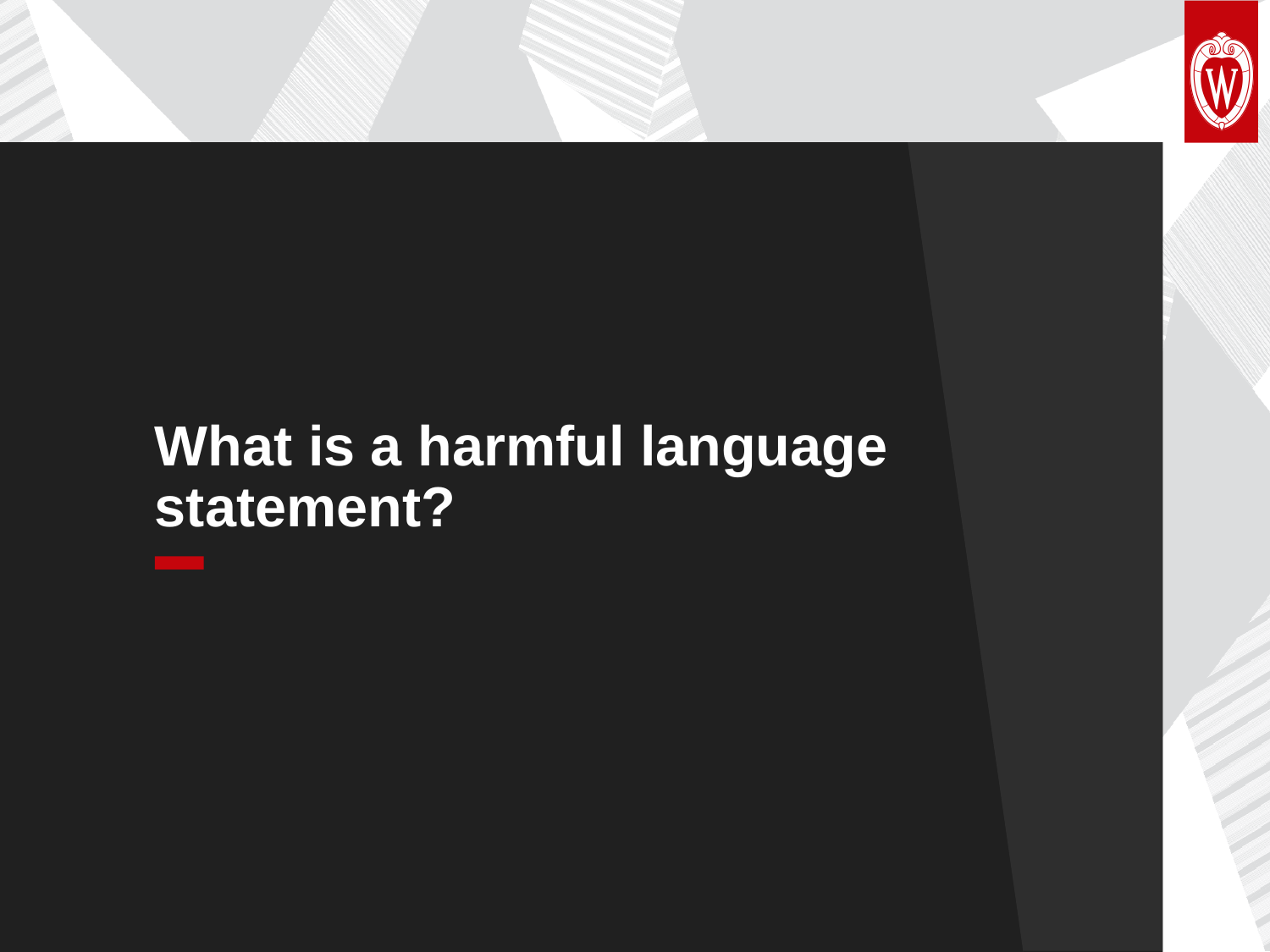

Black section break slide
What is a harmful language statement?